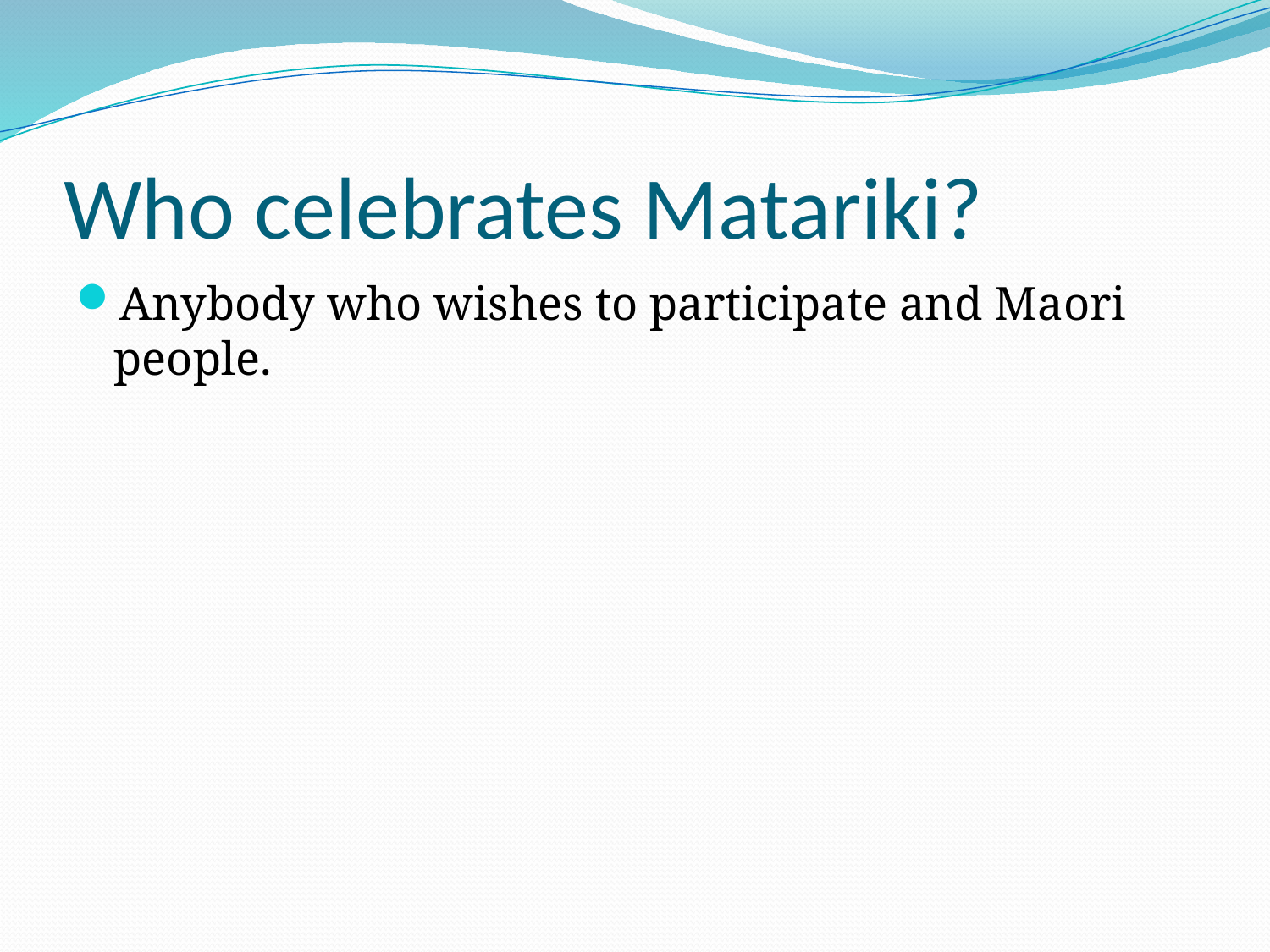

# Who celebrates Matariki?
Anybody who wishes to participate and Maori people.